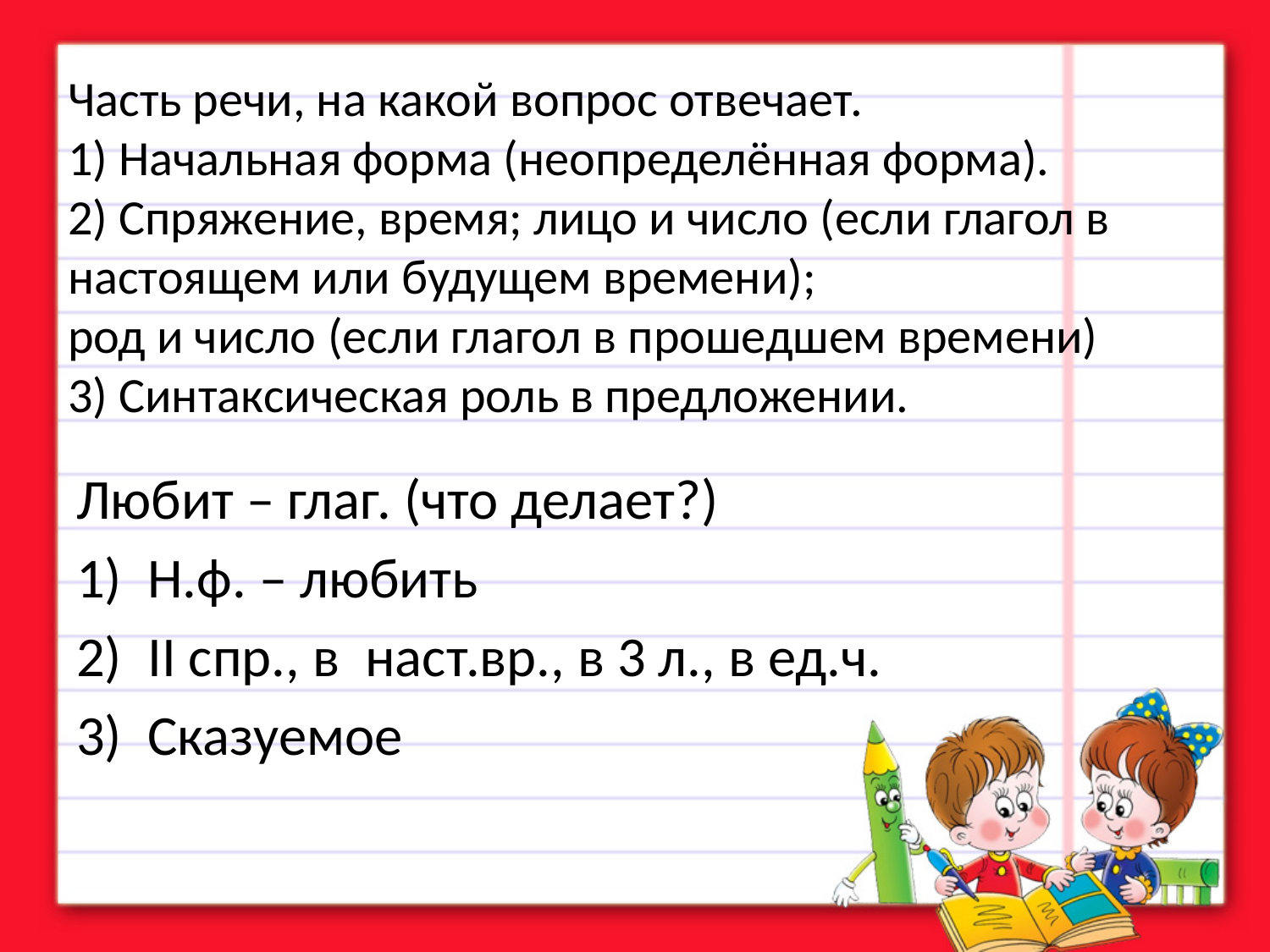

# Часть речи, на какой вопрос отвечает. 1) Начальная форма (неопределённая форма). 2) Спряжение, время; лицо и число (если глагол в настоящем или будущем времени); род и число (если глагол в прошедшем времени) 3) Синтаксическая роль в предложении.
Любит – глаг. (что делает?)
Н.ф. – любить
II спр., в  наст.вр., в 3 л., в ед.ч.
Сказуемое